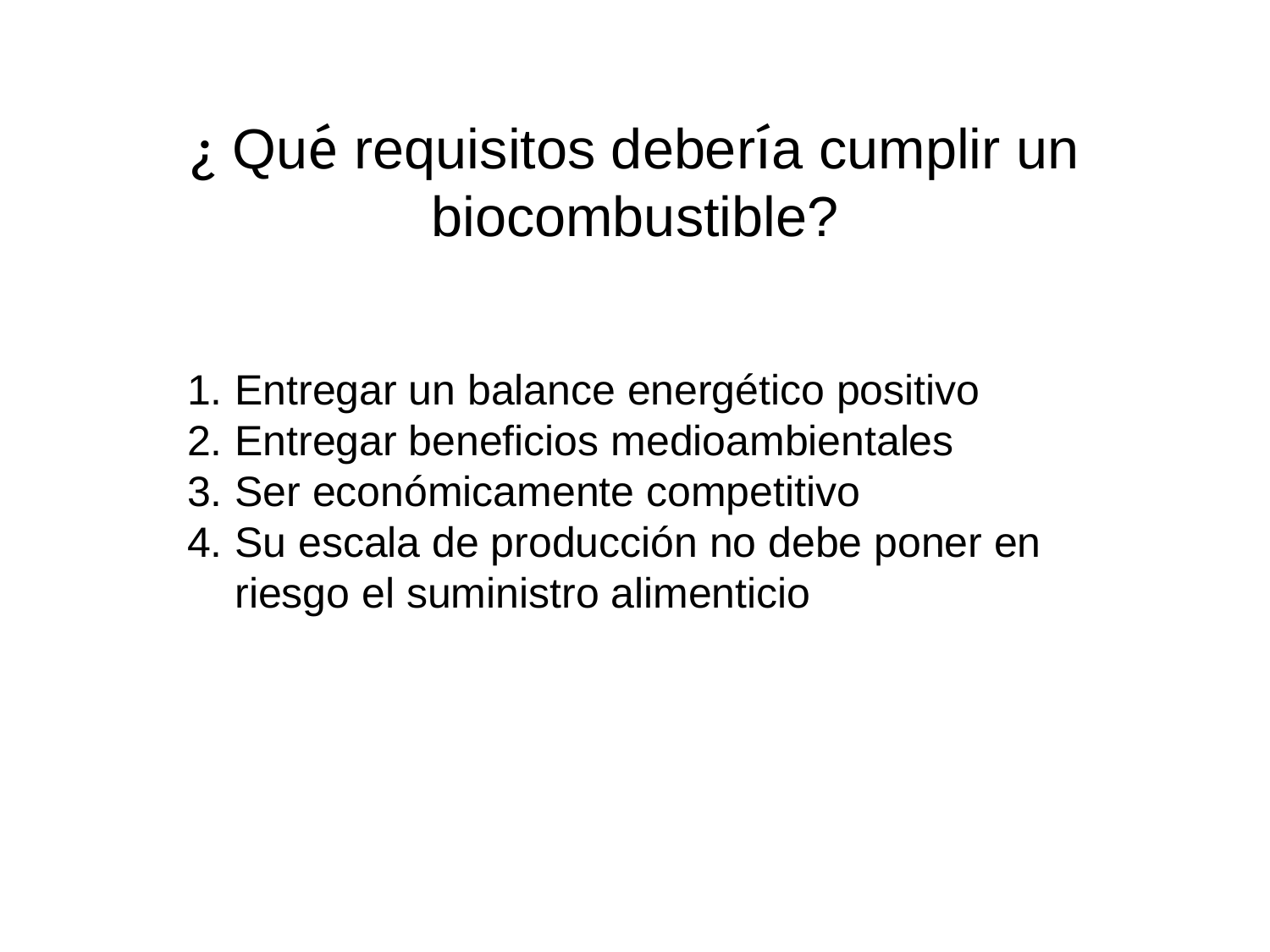

¿ Qué requisitos debería cumplir un biocombustible?
Entregar un balance energético positivo
Entregar beneficios medioambientales
Ser económicamente competitivo
Su escala de producción no debe poner en riesgo el suministro alimenticio